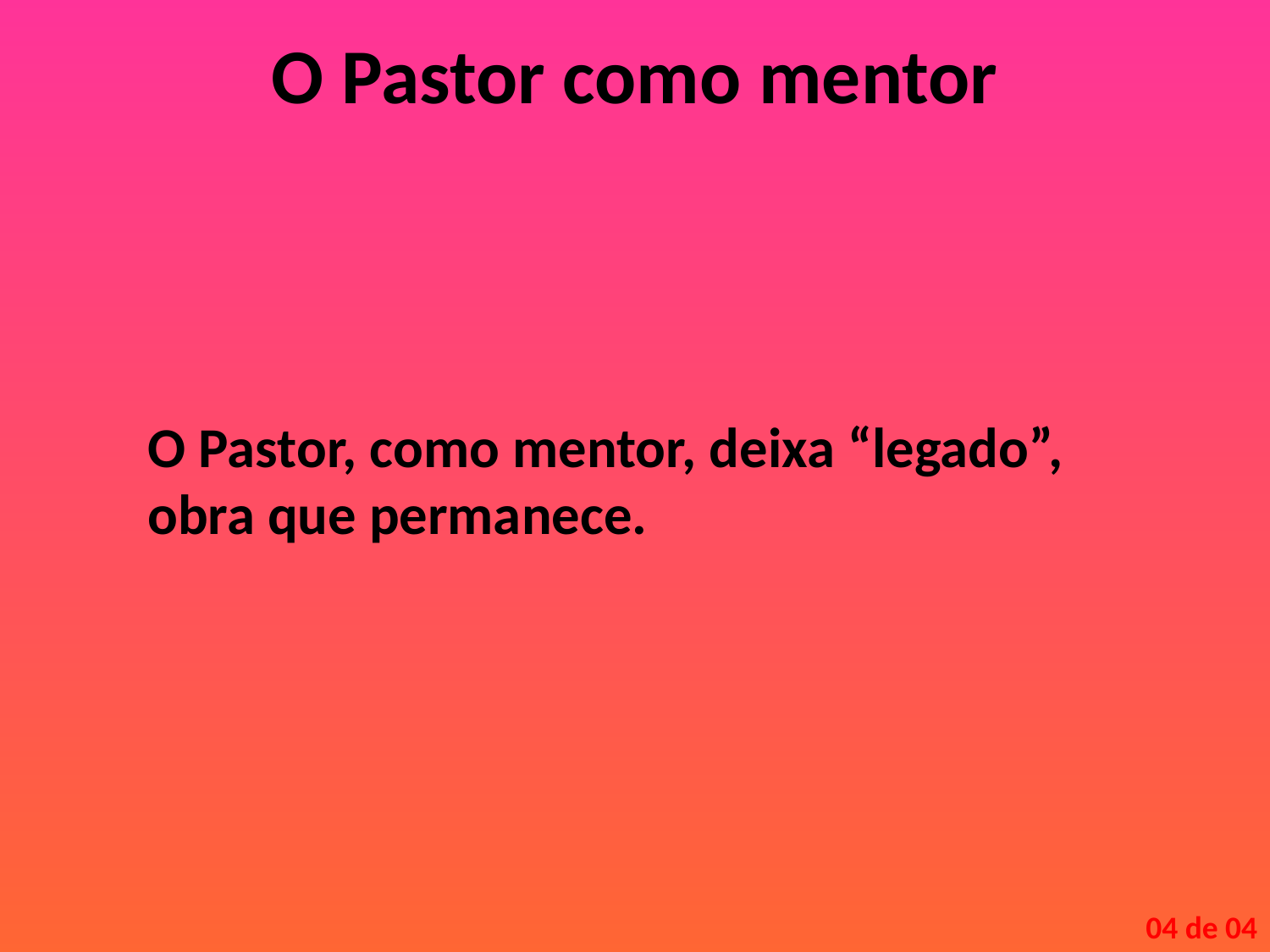

# O Pastor como mentor
O Pastor, como mentor, deixa “legado”, obra que permanece.
04 de 04